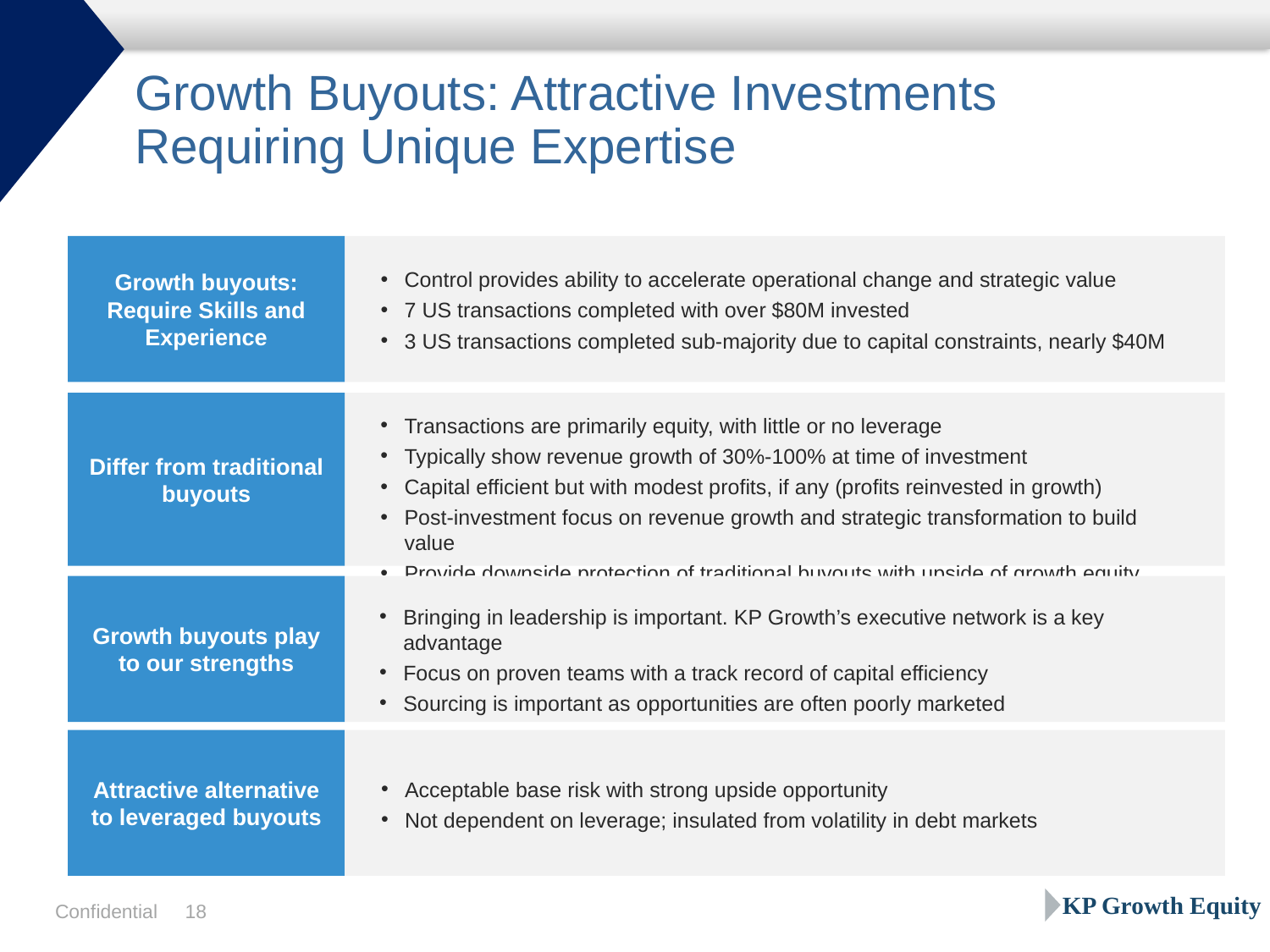

# Growth Buyouts: Attractive Investments Requiring Unique Expertise
Growth buyouts: Require Skills and Experience

Control provides ability to accelerate operational change and strategic value
7 US transactions completed with over $80M invested
3 US transactions completed sub-majority due to capital constraints, nearly $40M
Differ from traditional buyouts

Transactions are primarily equity, with little or no leverage
Typically show revenue growth of 30%-100% at time of investment
Capital efficient but with modest profits, if any (profits reinvested in growth)
Post-investment focus on revenue growth and strategic transformation to build value
Provide downside protection of traditional buyouts with upside of growth equity
Growth buyouts play to our strengths

Bringing in leadership is important. KP Growth’s executive network is a key advantage
Focus on proven teams with a track record of capital efficiency
Sourcing is important as opportunities are often poorly marketed
Attractive alternative to leveraged buyouts

Acceptable base risk with strong upside opportunity
Not dependent on leverage; insulated from volatility in debt markets
KP Growth Equity

Confidential
18